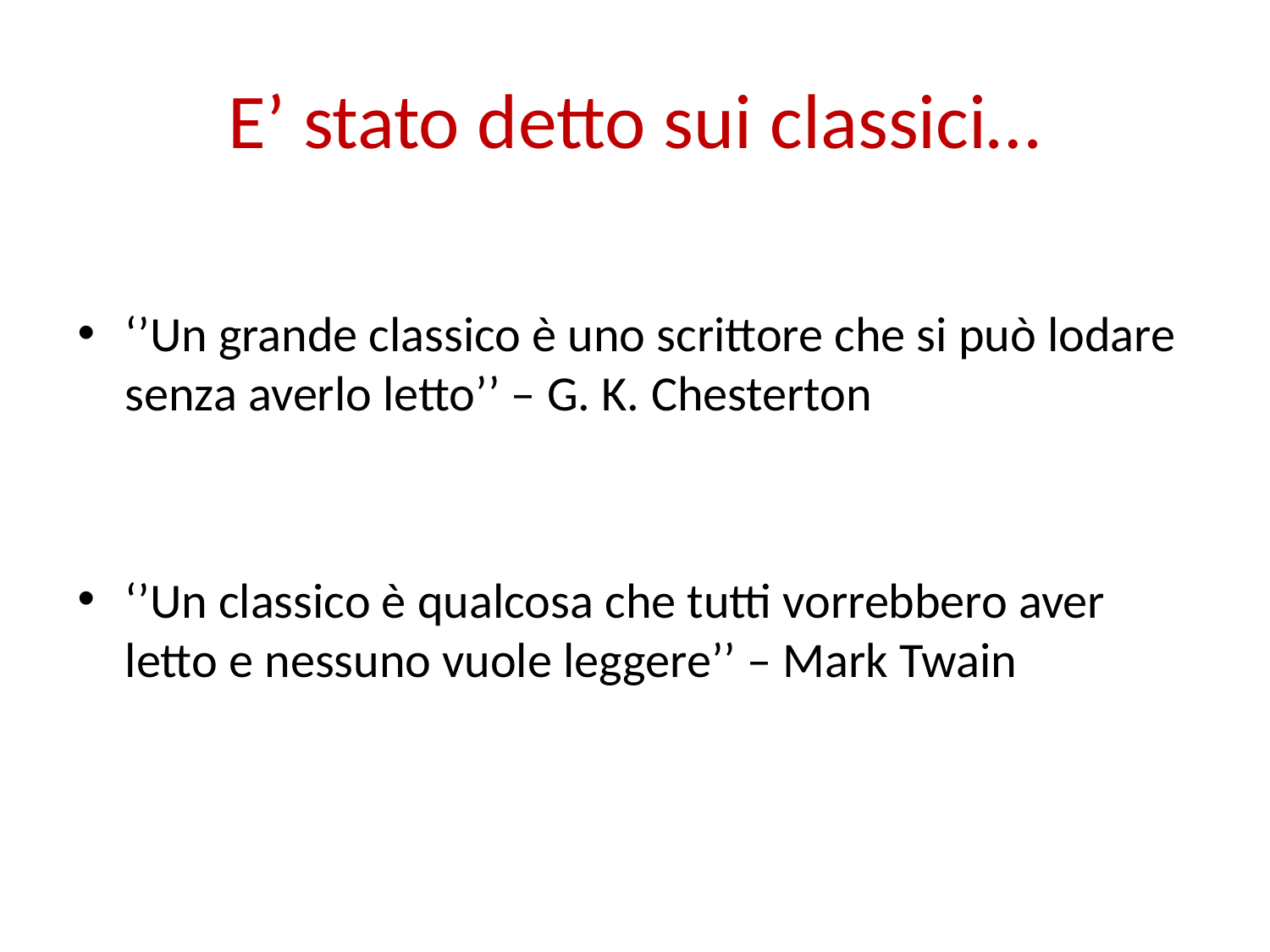

# E’ stato detto sui classici…
‘’Un grande classico è uno scrittore che si può lodare senza averlo letto’’ – G. K. Chesterton

‘’Un classico è qualcosa che tutti vorrebbero aver letto e nessuno vuole leggere’’ – Mark Twain